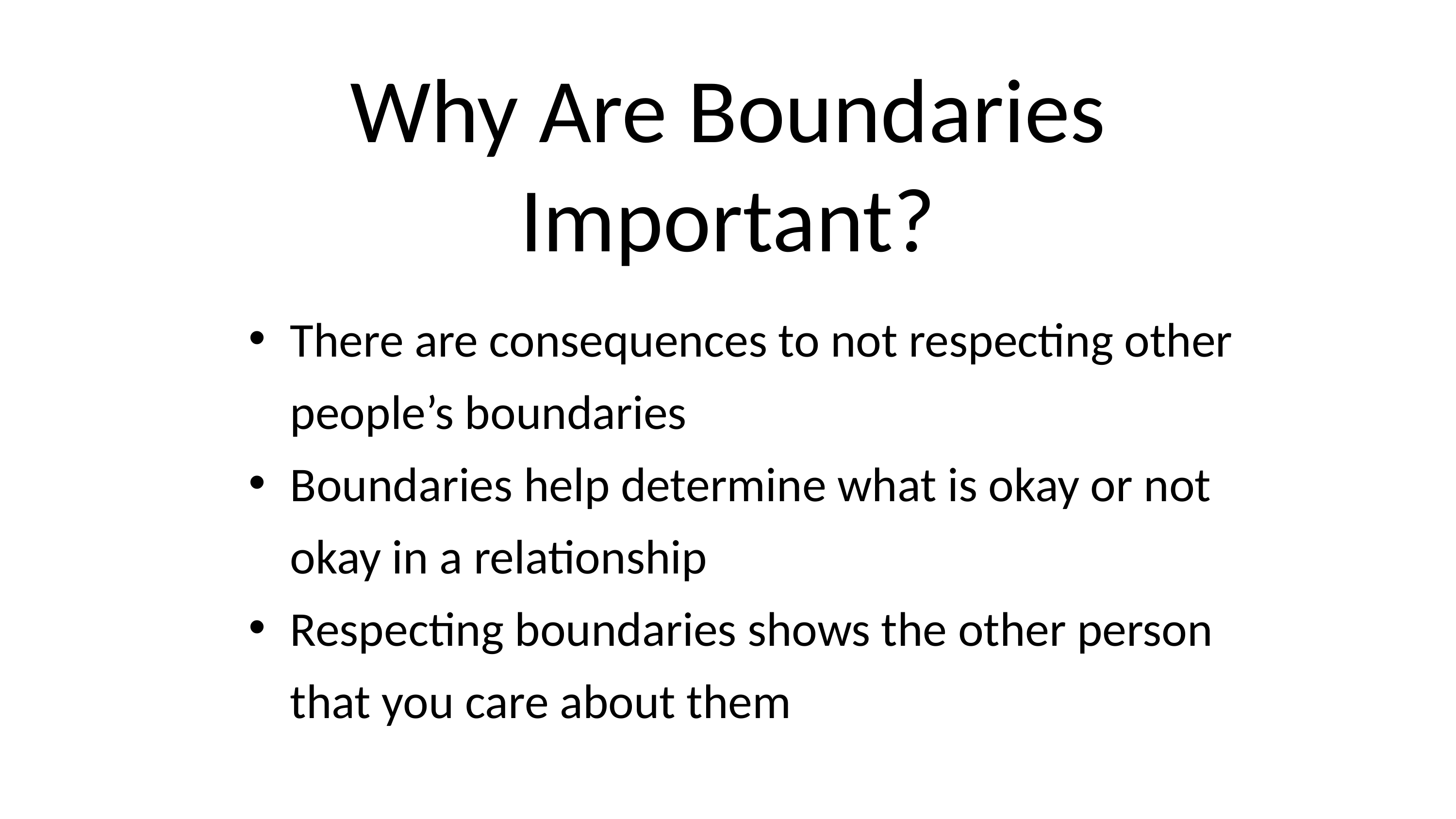

Why Are Boundaries Important?
There are consequences to not respecting other people’s boundaries
Boundaries help determine what is okay or not okay in a relationship
Respecting boundaries shows the other person that you care about them